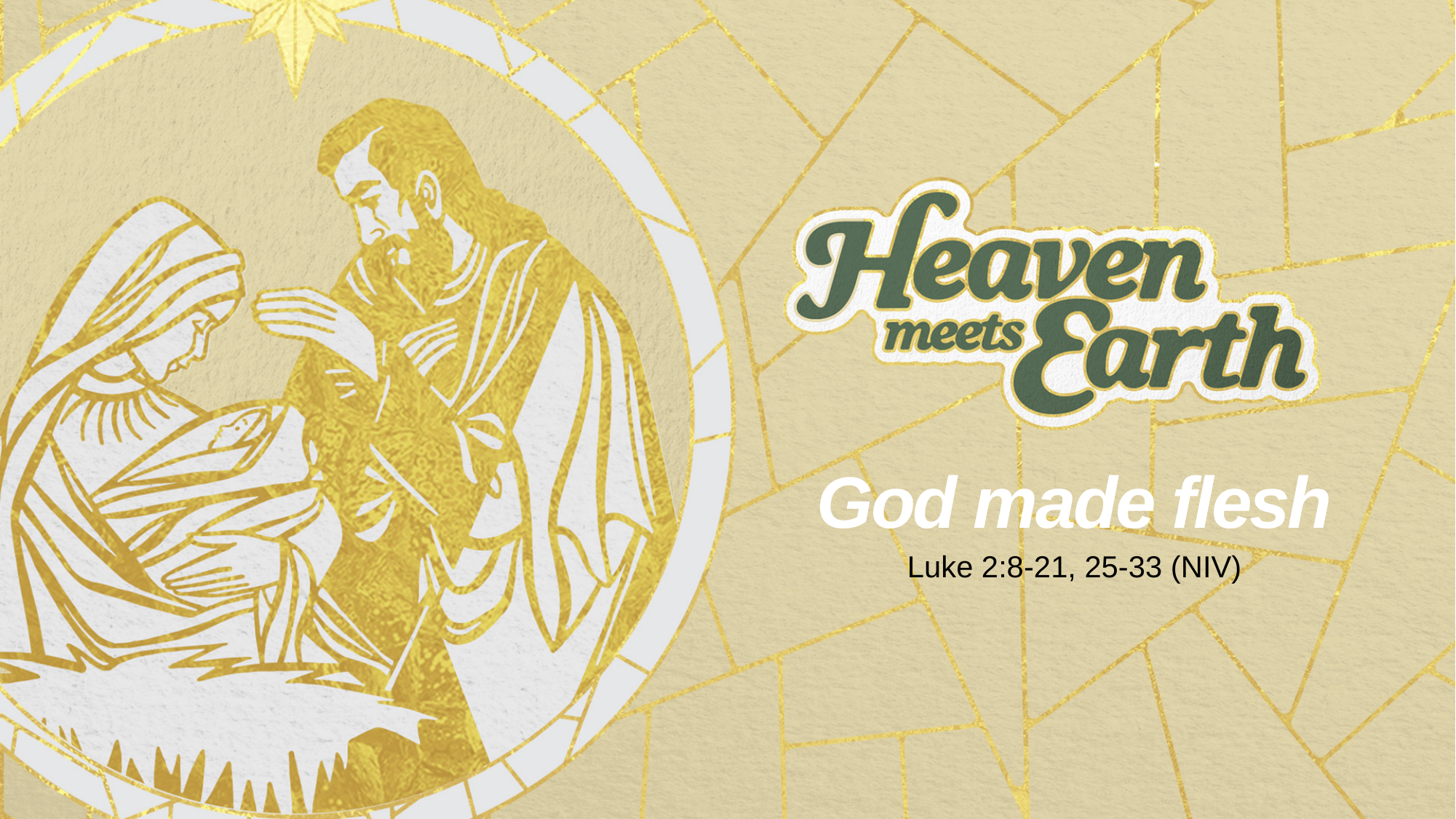

# God made flesh
Luke 2:8-21, 25-33 (NIV)